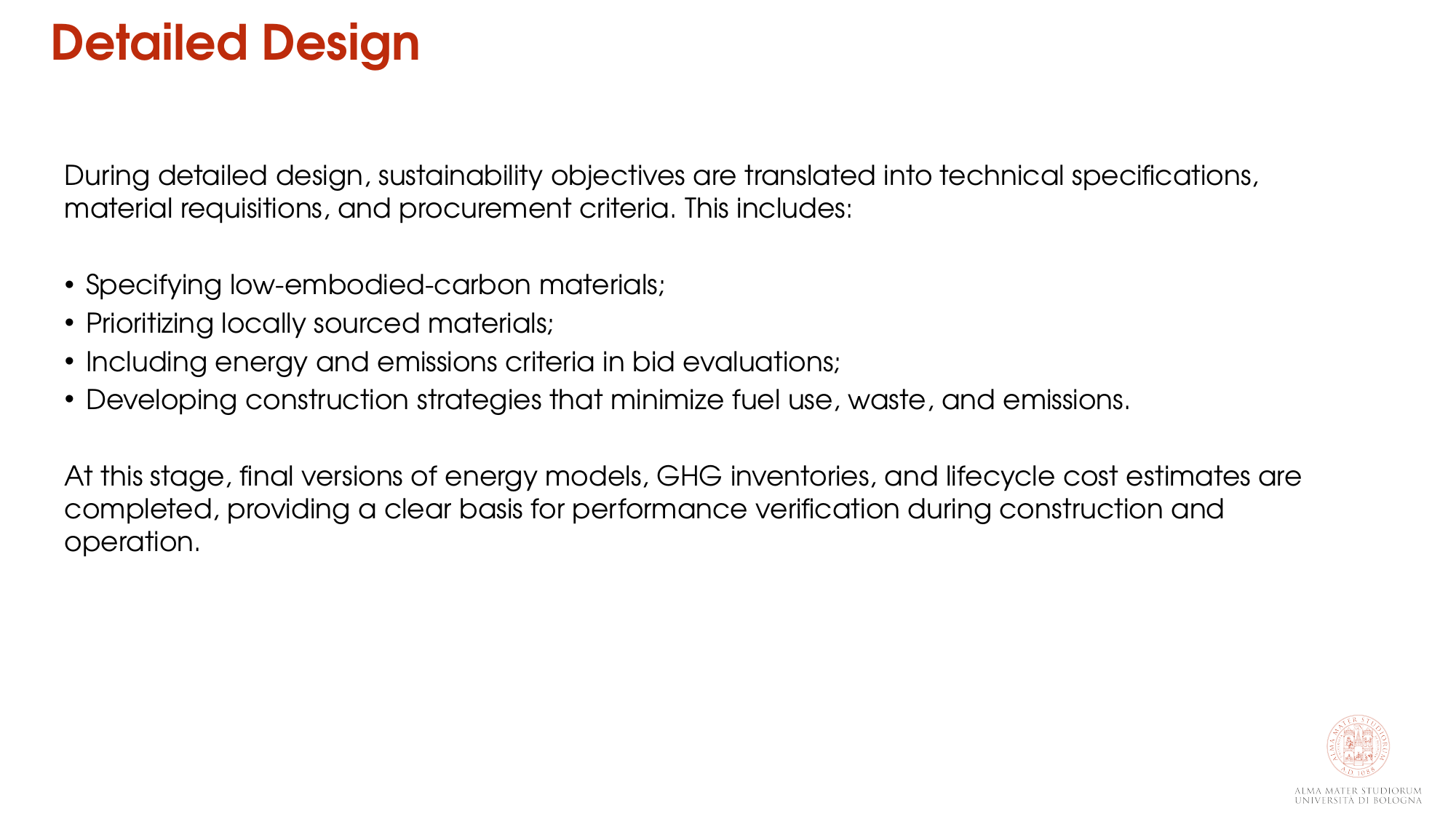

Detailed Design
During detailed design, sustainability objectives are translated into technical specifications, material requisitions, and procurement criteria. This includes:

Specifying low-embodied-carbon materials;
Prioritizing locally sourced materials;
Including energy and emissions criteria in bid evaluations;
Developing construction strategies that minimize fuel use, waste, and emissions.

At this stage, final versions of energy models, GHG inventories, and lifecycle cost estimates are completed, providing a clear basis for performance verification during construction and operation.